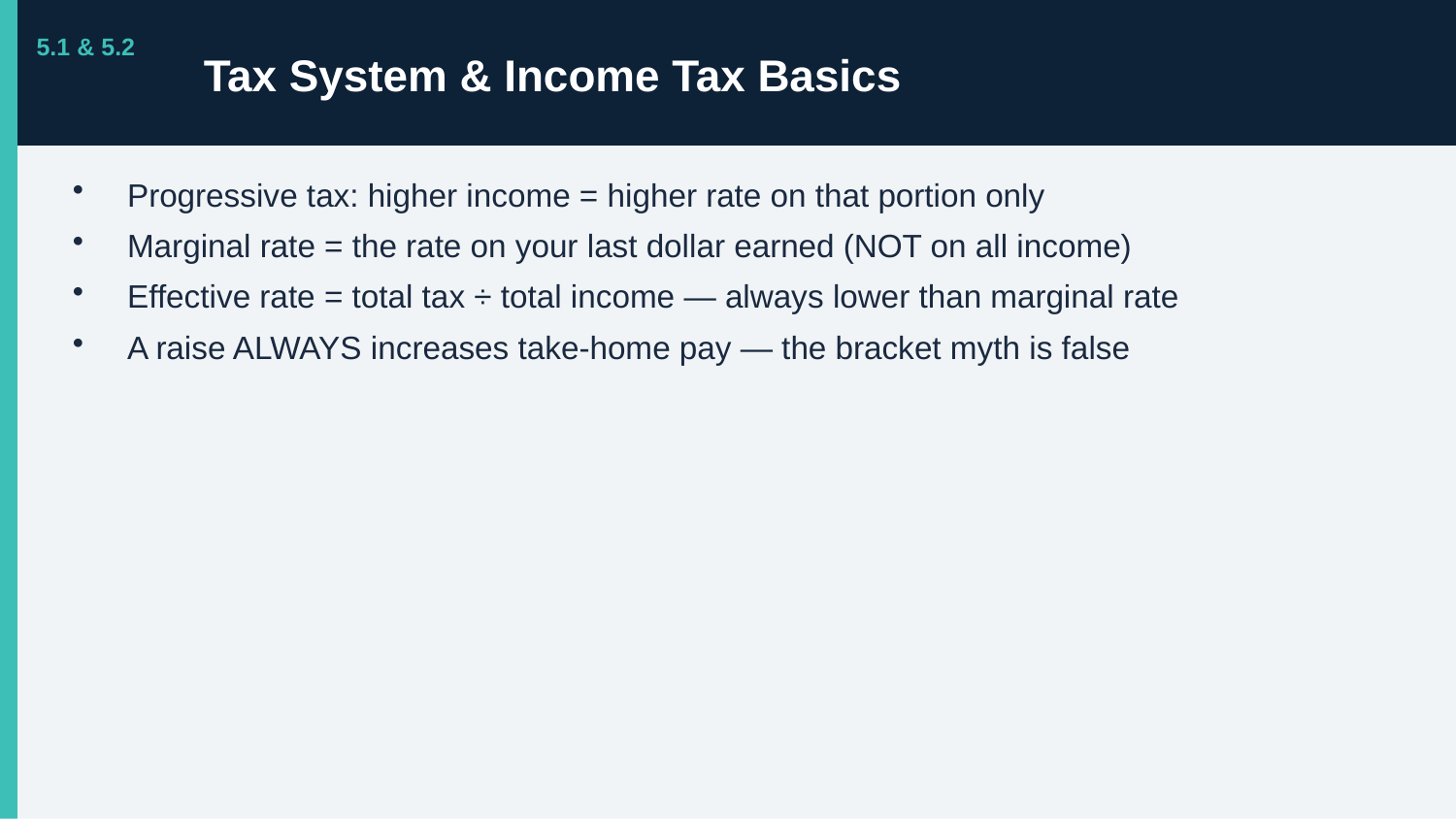

Tax System & Income Tax Basics
5.1 & 5.2
Progressive tax: higher income = higher rate on that portion only
Marginal rate = the rate on your last dollar earned (NOT on all income)
Effective rate = total tax ÷ total income — always lower than marginal rate
A raise ALWAYS increases take-home pay — the bracket myth is false